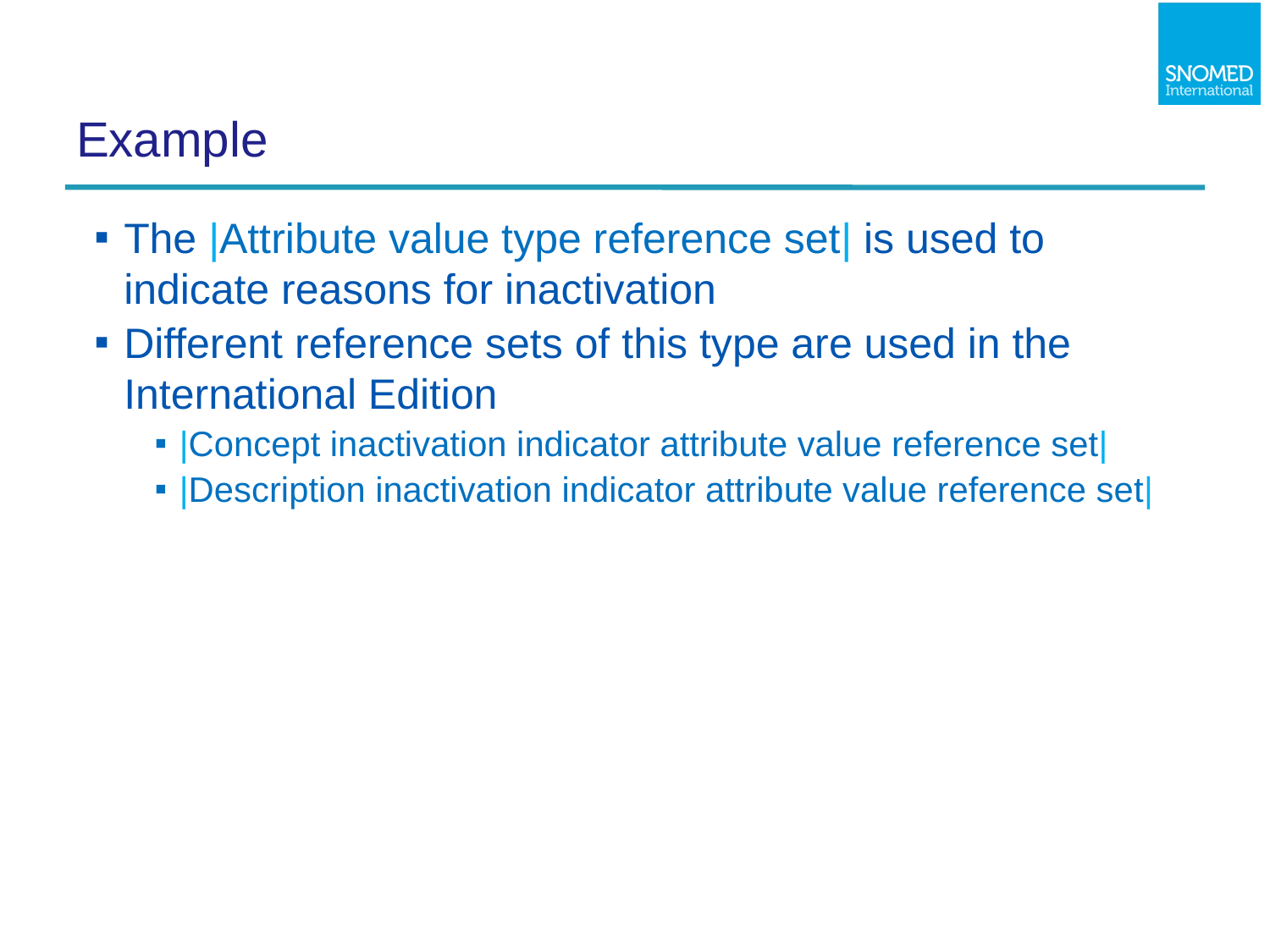

# Example
The |Attribute value type reference set| is used to indicate reasons for inactivation
Different reference sets of this type are used in the International Edition
|Concept inactivation indicator attribute value reference set|
|Description inactivation indicator attribute value reference set|